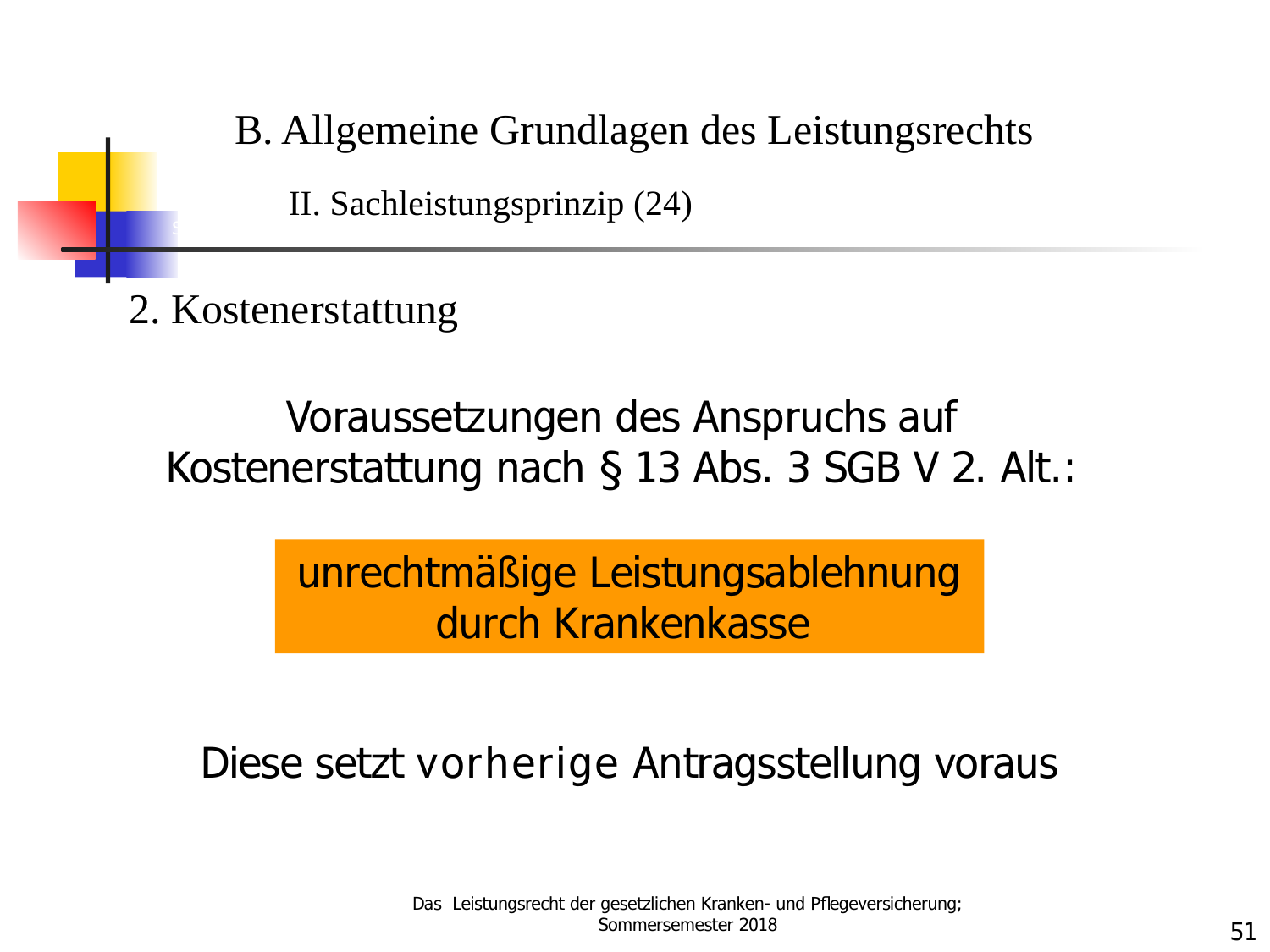

Sachleistung 24
B. Allgemeine Grundlagen des Leistungsrechts
	II. Sachleistungsprinzip (24)
2. Kostenerstattung
Voraussetzungen des Anspruchs auf Kostenerstattung nach § 13 Abs. 3 SGB V 2. Alt.:
unrechtmäßige Leistungsablehnung durch Krankenkasse
Diese setzt vorherige Antragsstellung voraus
Das  Leistungsrecht der gesetzlichen Kranken- und Pflegeversicherung; Sommersemester 2018
51